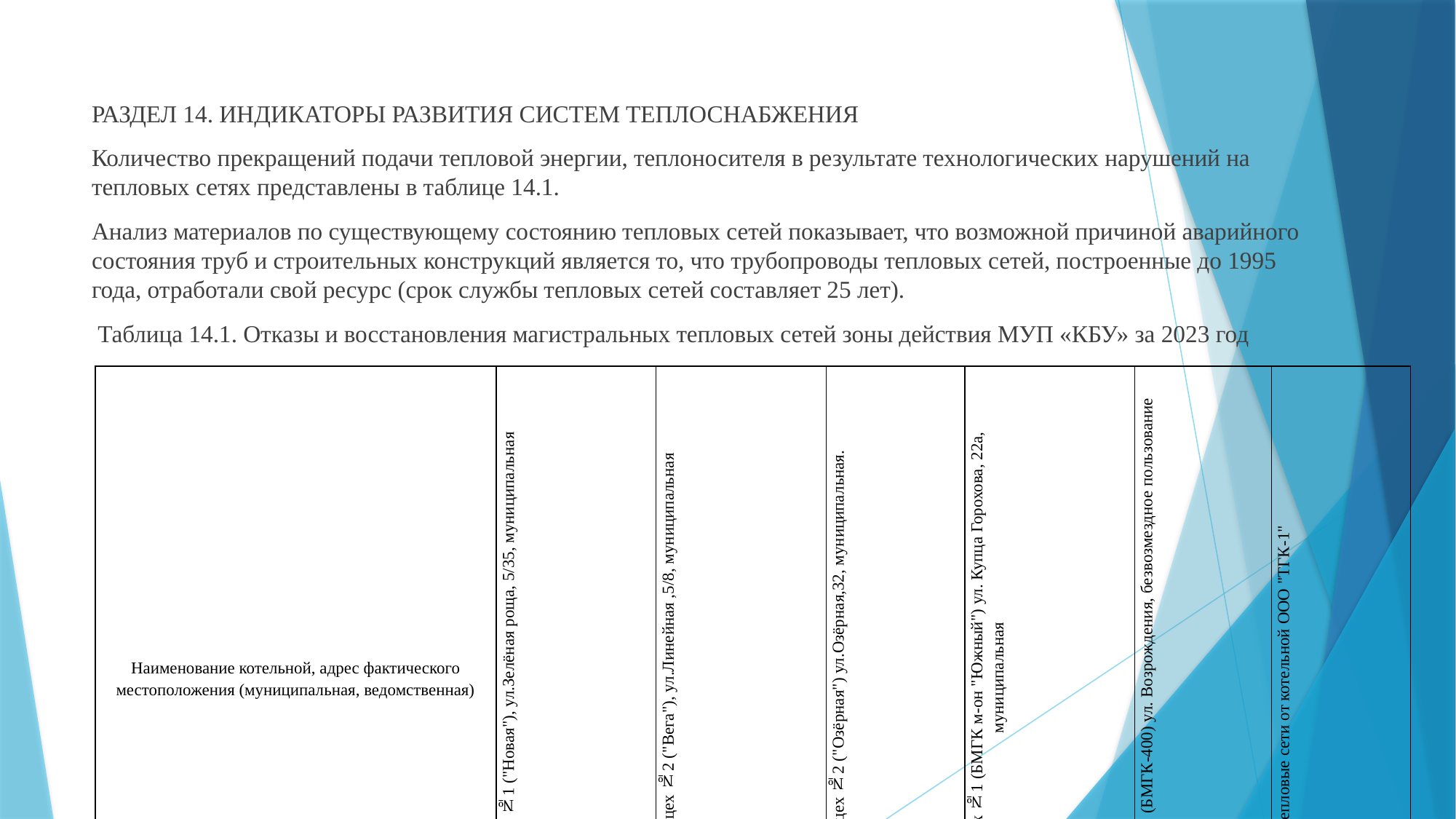

РАЗДЕЛ 14. ИНДИКАТОРЫ РАЗВИТИЯ СИСТЕМ ТЕПЛОСНАБЖЕНИЯ
Количество прекращений подачи тепловой энергии, теплоносителя в результате технологических нарушений на тепловых сетях представлены в таблице 14.1.
Анализ материалов по существующему состоянию тепловых сетей показывает, что возможной причиной аварийного состояния труб и строительных конструкций является то, что трубопроводы тепловых сетей, построенные до 1995 года, отработали свой ресурс (срок службы тепловых сетей составляет 25 лет).
 Таблица 14.1. Отказы и восстановления магистральных тепловых сетей зоны действия МУП «КБУ» за 2023 год

| Наименование котельной, адрес фактического местоположения (муниципальная, ведомственная) | Котельный цех №1 ("Новая"), ул.Зелёная роща, 5/35, муниципальная | Котельный цех №2 ("Вега"), ул.Линейная ,5/8, муниципальная | Котельный цех №2 ("Озёрная") ул.Озёрная,32, муниципальная. | Котельный цех №1 (БМГК м-он "Южный") ул. Купца Горохова, 22а, муниципальная | Котельный цех №1 (БМГК-400) ул. Возрождения, безвозмездное пользование | Тепловые сети от котельной ООО "ТГК-1" |
| --- | --- | --- | --- | --- | --- | --- |
| Количество зданий, по которым поступили жалобы на работу системы теплоснабжения, ед. | 0 | 0 | 0 | 0 | 0 | 0 |
| Количество прекращений подачи тепловой энергии в результате технологических нарушений на источниках тепловой энергии, ед./(Гкал/час) | 0 | 0 | 0 | 0 | 0 | - |
| Количество прекращений подачи тепловой энергии в результате технологических нарушений в тепловых сетях, ед./км | 0,24 | 0,26 | 0 | - | - | 0,24 |
| Количество аварийного недоотпуска тепла в результате внеплановых отключений теплопотребляющих установок потребителей, Гкал | 0 | 0 | 0 | 0 | 0 | 0 |